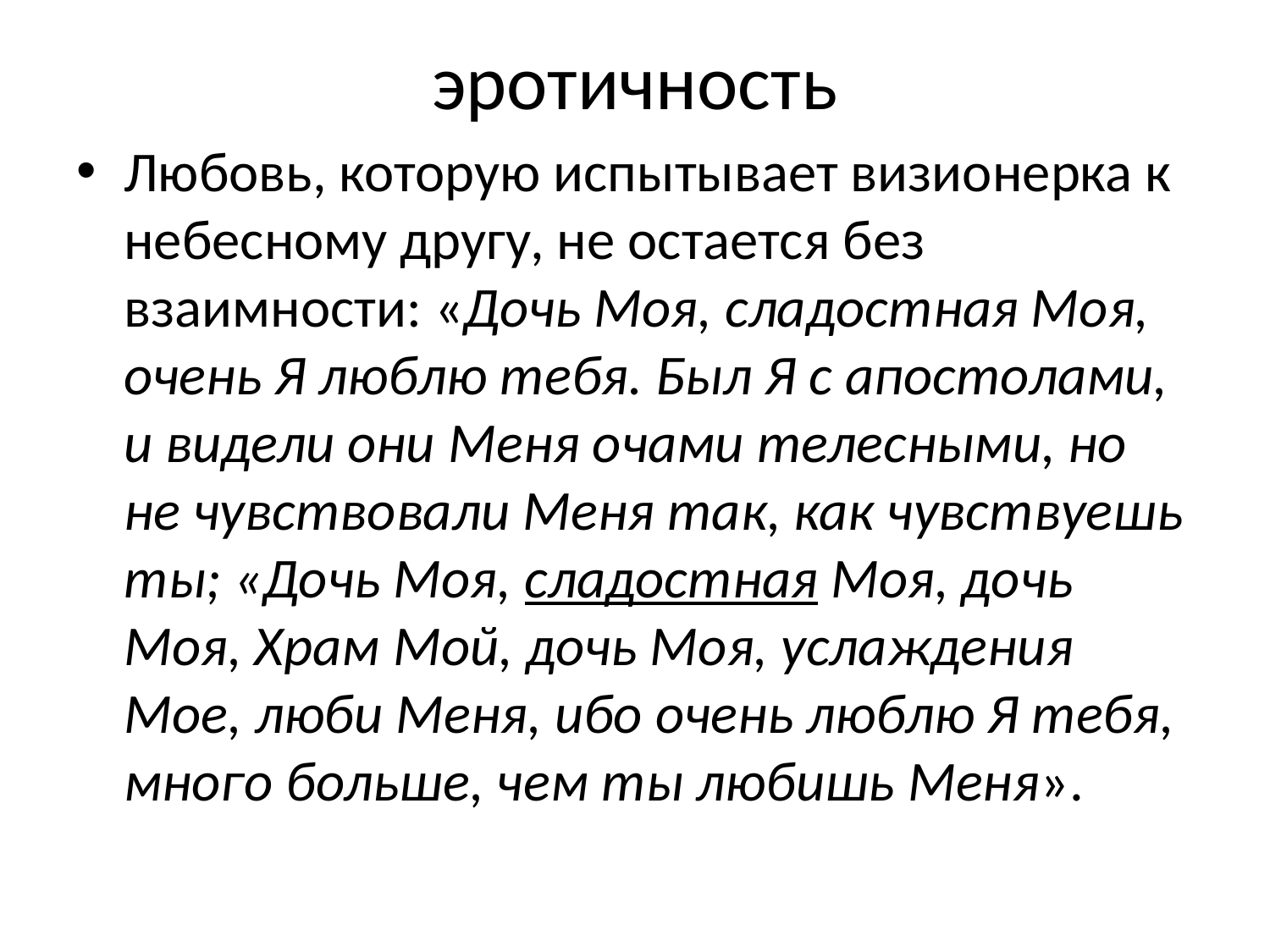

# эротичность
Любовь, которую испытывает визионерка к небесному другу, не остается без взаимности: «Дочь Моя, сладостная Моя, очень Я люблю тебя. Был Я с апостолами, и видели они Меня очами телесными, но не чувствовали Меня так, как чувствуешь ты; «Дочь Моя, сладостная Моя, дочь Моя, Храм Мой, дочь Моя, услаждения Мое, люби Меня, ибо очень люблю Я тебя, много больше, чем ты любишь Меня».